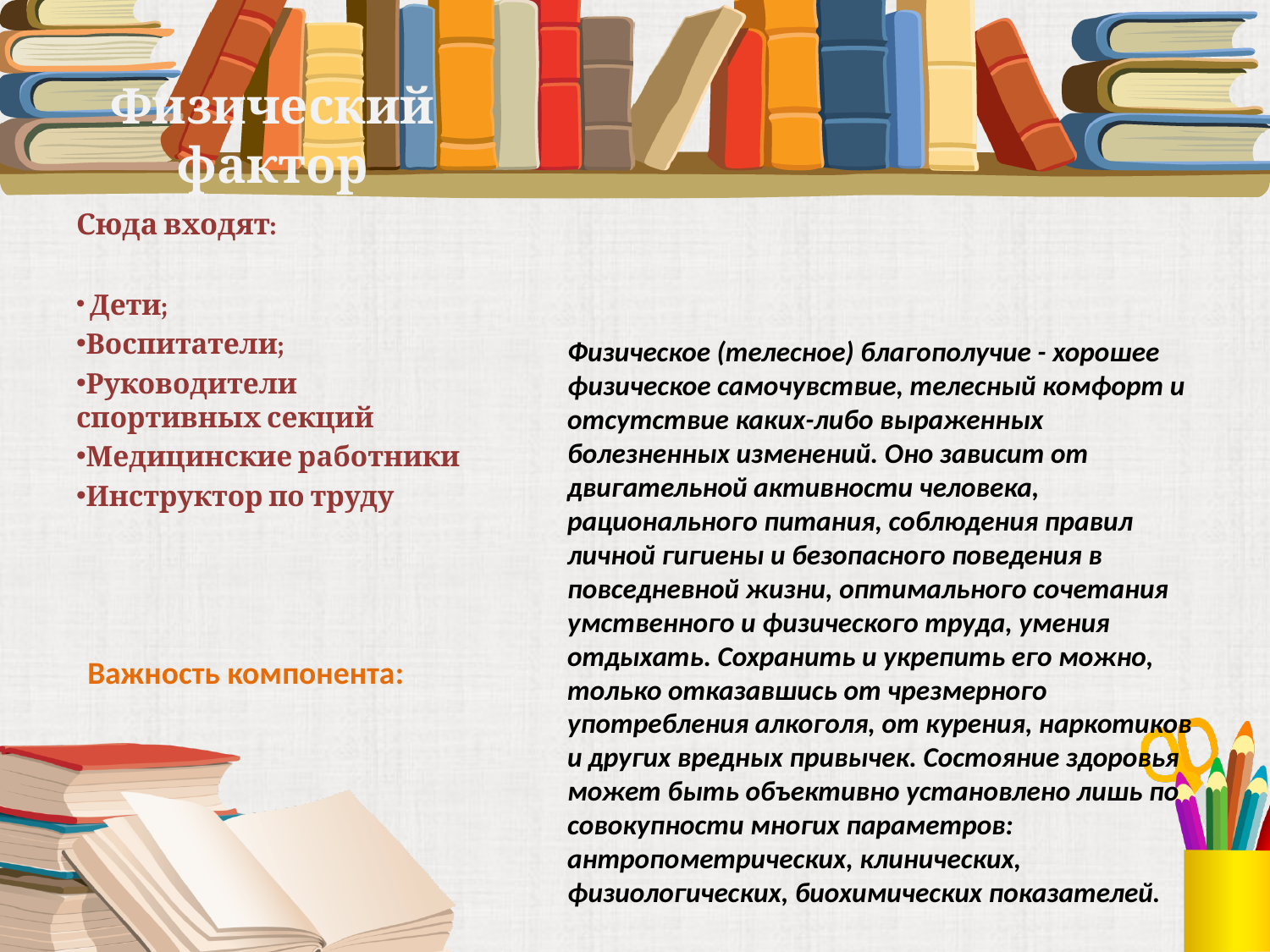

# Физический фактор
Сюда входят:

 Дети;
Воспитатели;
Руководители спортивных секций
Медицинские работники
Инструктор по труду

Физическое (телесное) благополучие - хорошее физическое самочувствие, телесный комфорт и отсутствие каких-либо выраженных болезненных изменений. Оно зависит от двигательной активности человека, рационального питания, соблюдения правил личной гигиены и безопасного поведения в повседневной жизни, оптимального сочетания умственного и физического труда, умения отдыхать. Сохранить и укрепить его можно, только отказавшись от чрезмерного употребления алкоголя, от курения, наркотиков и других вредных привычек. Состояние здоровья может быть объективно установлено лишь по совокупности многих параметров: антропометрических, клинических, физиологических, биохимических показателей.
Важность компонента: